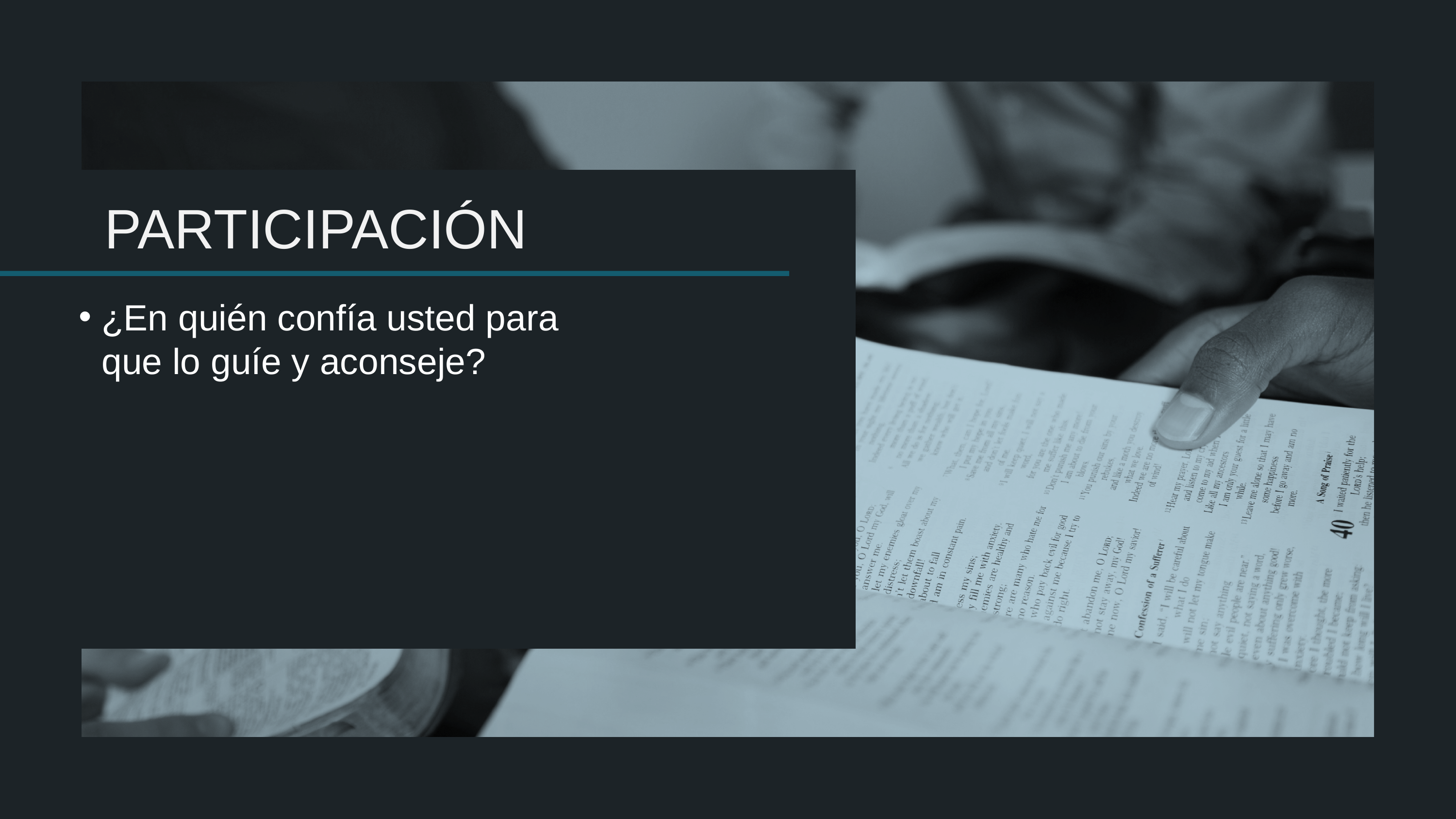

¿En quién confía usted para que lo guíe y aconseje?